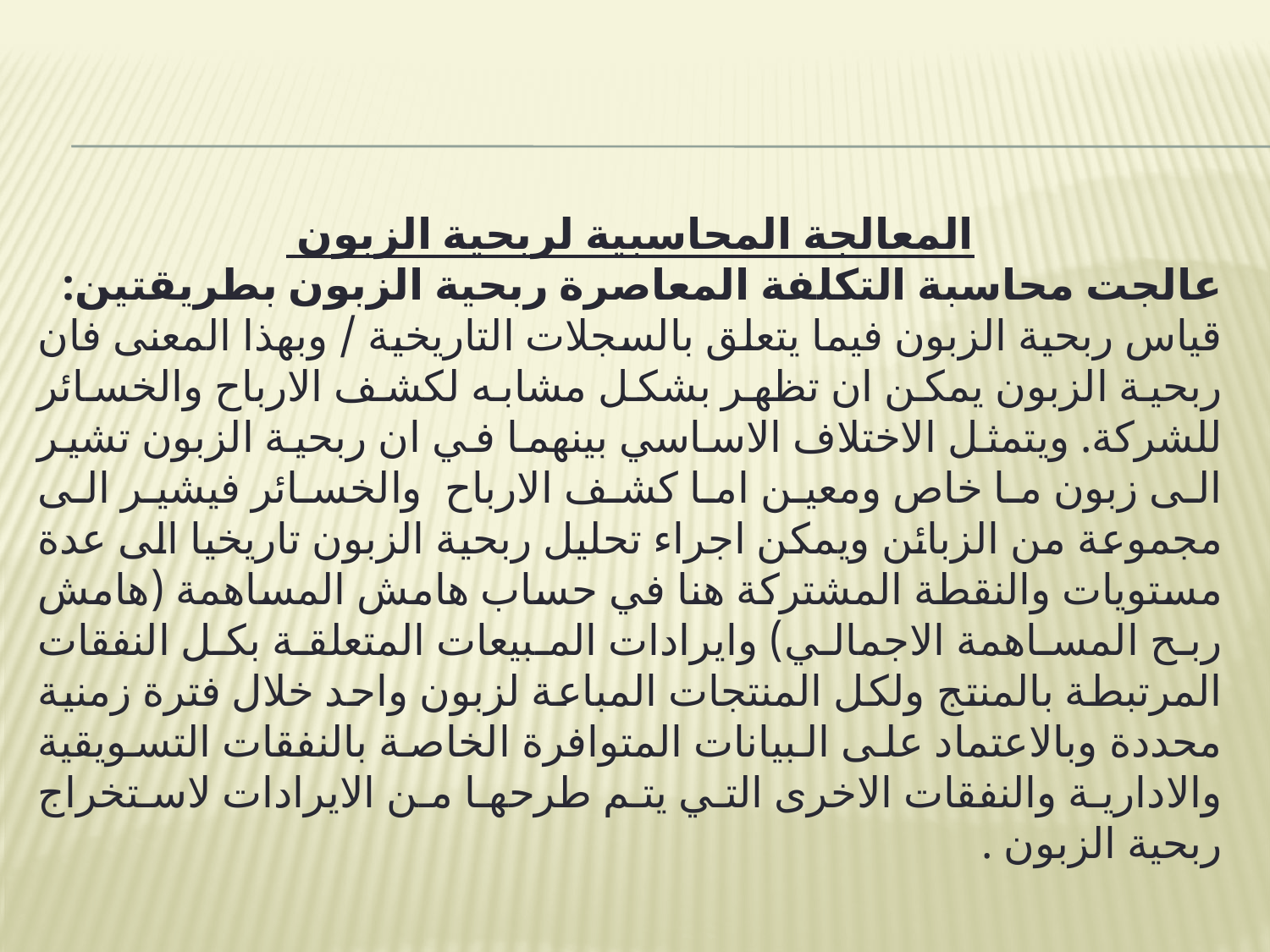

المعالجة المحاسبية لربحية الزبون
عالجت محاسبة التكلفة المعاصرة ربحية الزبون بطريقتين:
قياس ربحية الزبون فيما يتعلق بالسجلات التاريخية / وبهذا المعنى فان ربحية الزبون يمكن ان تظهر بشكل مشابه لكشف الارباح والخسائر للشركة. ويتمثل الاختلاف الاساسي بينهما في ان ربحية الزبون تشير الى زبون ما خاص ومعين اما كشف الارباح  والخسائر فيشير الى مجموعة من الزبائن ويمكن اجراء تحليل ربحية الزبون تاريخيا الى عدة مستويات والنقطة المشتركة هنا في حساب هامش المساهمة (هامش ربح المساهمة الاجمالي) وايرادات المبيعات المتعلقة بكل النفقات المرتبطة بالمنتج ولكل المنتجات المباعة لزبون واحد خلال فترة زمنية محددة وبالاعتماد على البيانات المتوافرة الخاصة بالنفقات التسويقية والادارية والنفقات الاخرى التي يتم طرحها من الايرادات لاستخراج ربحية الزبون .